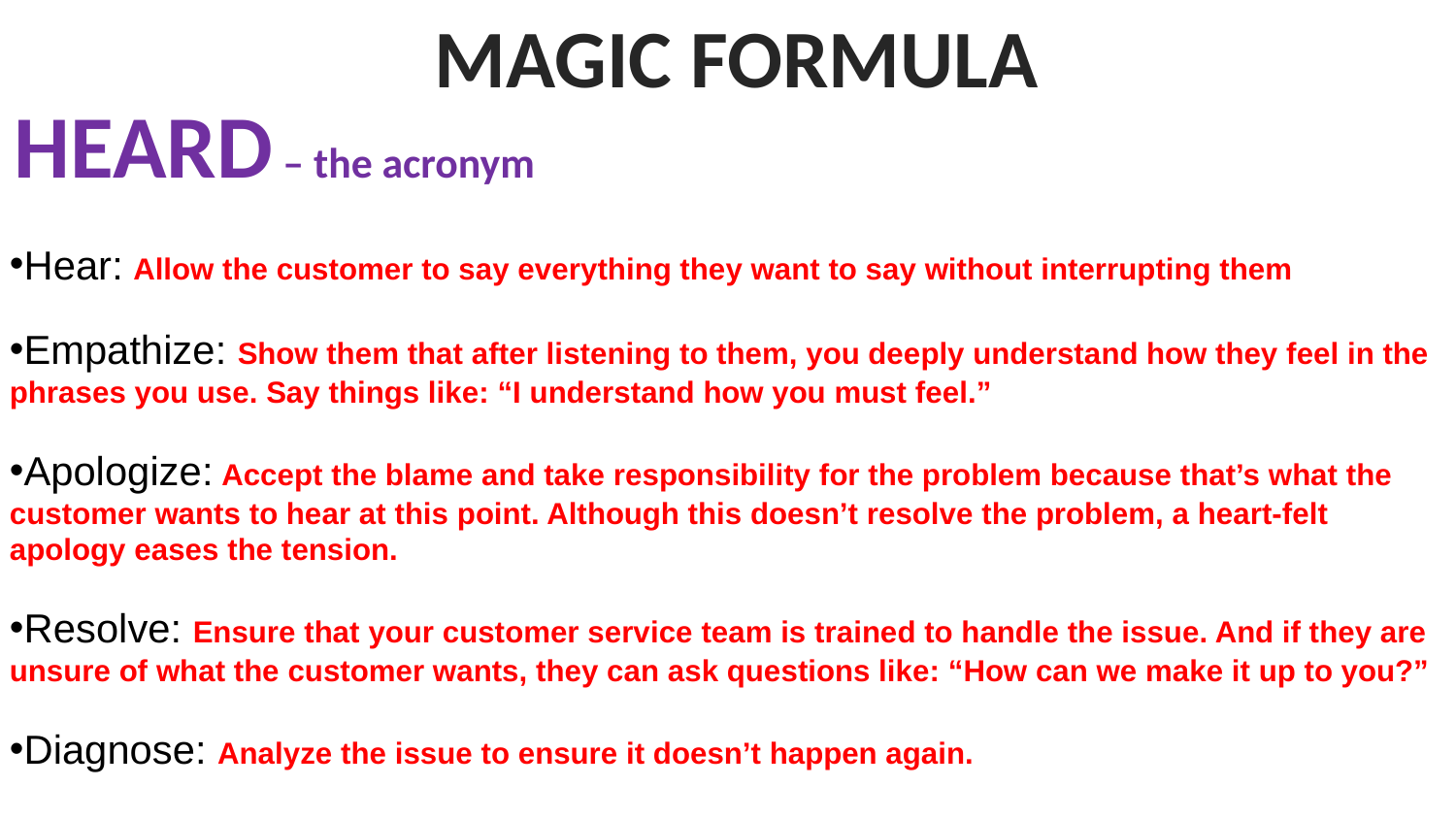

MAGIC FORMULA
HEARD – the acronym
Hear: Allow the customer to say everything they want to say without interrupting them

Empathize: Show them that after listening to them, you deeply understand how they feel in the phrases you use. Say things like: “I understand how you must feel.”

Apologize: Accept the blame and take responsibility for the problem because that’s what the customer wants to hear at this point. Although this doesn’t resolve the problem, a heart-felt apology eases the tension.

Resolve: Ensure that your customer service team is trained to handle the issue. And if they are unsure of what the customer wants, they can ask questions like: “How can we make it up to you?”

Diagnose: Analyze the issue to ensure it doesn’t happen again.